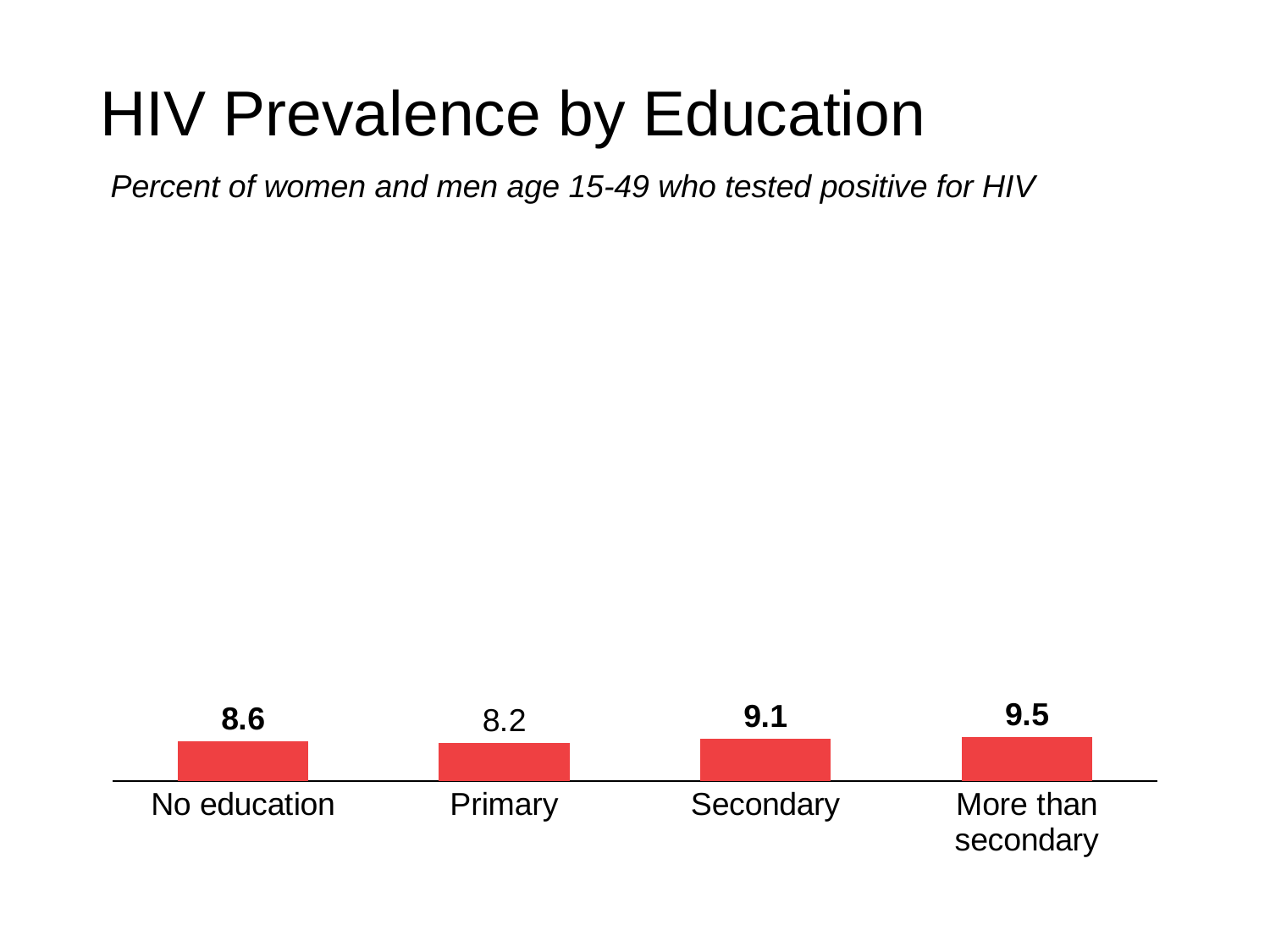

# HIV Prevalence by Education
Percent of women and men age 15-49 who tested positive for HIV

### Chart

| Category | Women |
|---|---|
| No education | 8.6 |
| Primary | 8.2 |
| Secondary | 9.1 |
| More than secondary | 9.5 |